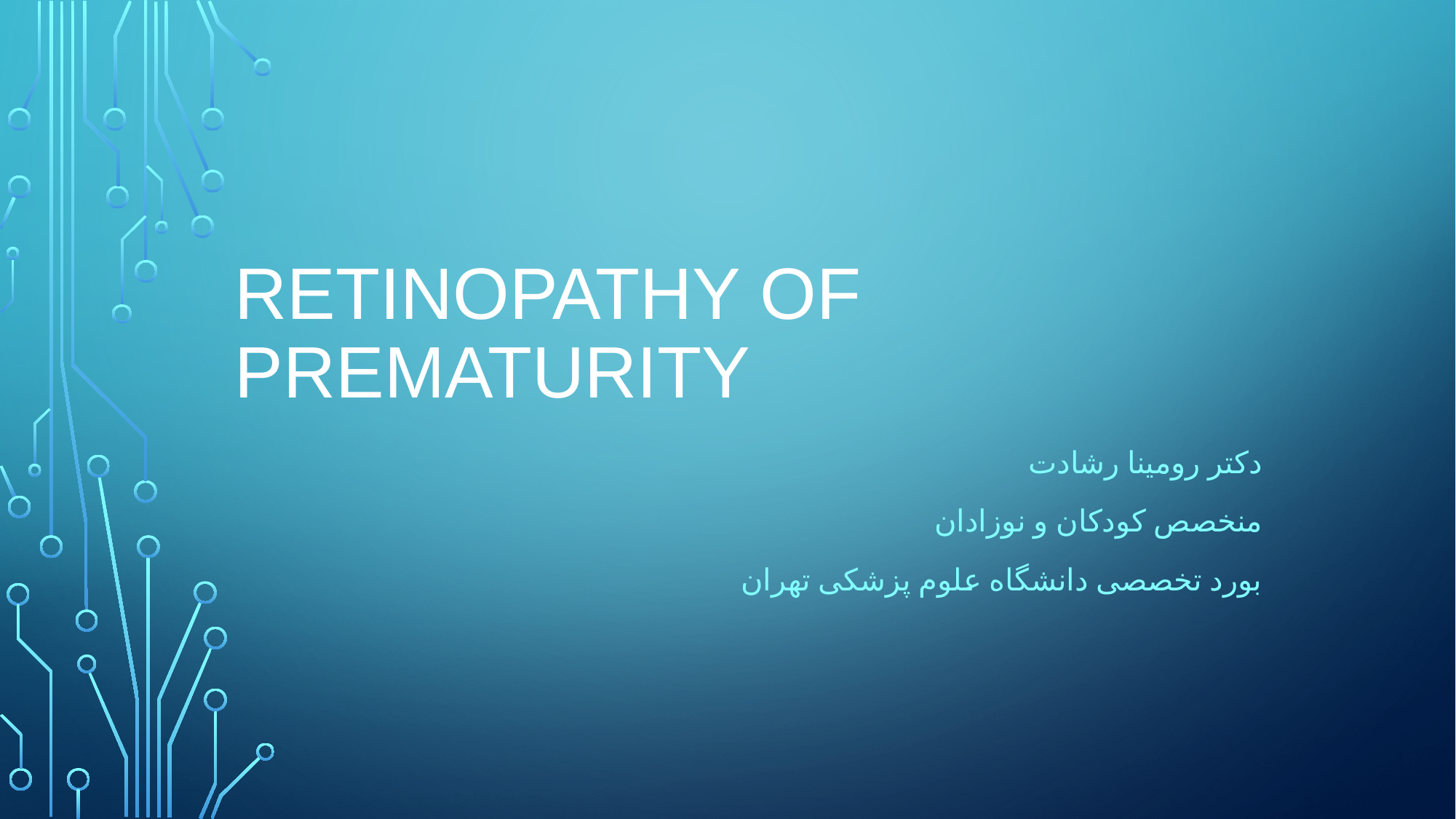

# Retinopathy of Prematurity
دکتر رومینا رشادت
منخصص کودکان و نوزادان
بورد تخصصی دانشگاه علوم پزشکی تهران